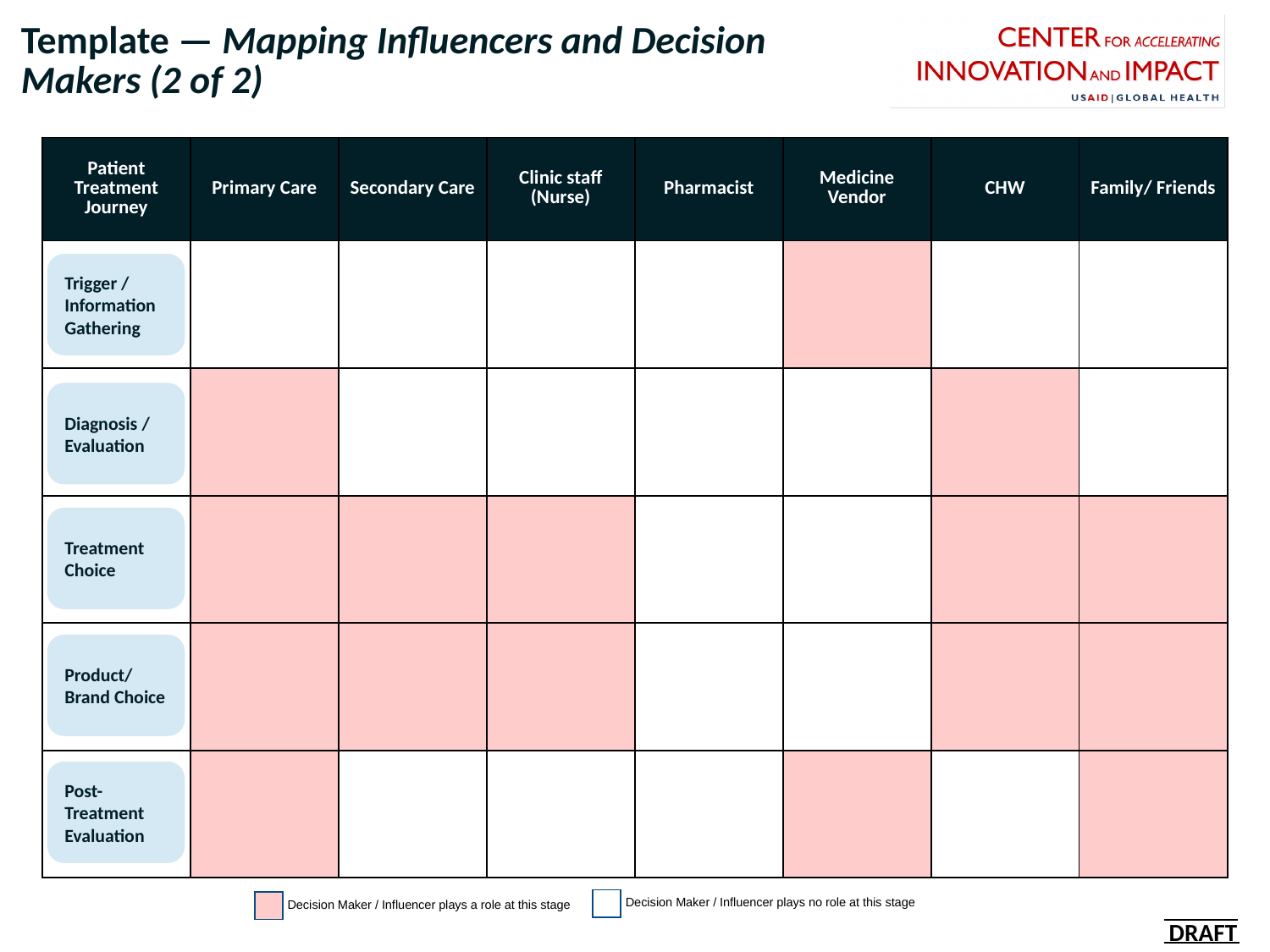

# Template — Mapping Influencers and Decision Makers (2 of 2)
| Patient Treatment Journey | Primary Care | Secondary Care | Clinic staff (Nurse) | Pharmacist | Medicine Vendor | CHW | Family/ Friends |
| --- | --- | --- | --- | --- | --- | --- | --- |
|  |  |  |  |  |  |  |  |
|  |  |  |  |  |  |  |  |
|  |  |  |  |  |  |  |  |
|  |  |  |  |  |  |  |  |
|  |  |  |  |  |  |  |  |
Trigger / Information Gathering
Diagnosis / Evaluation
Treatment Choice
Product/ Brand Choice
Post-Treatment Evaluation
Decision Maker / Influencer plays no role at this stage

Decision Maker / Influencer plays a role at this stage